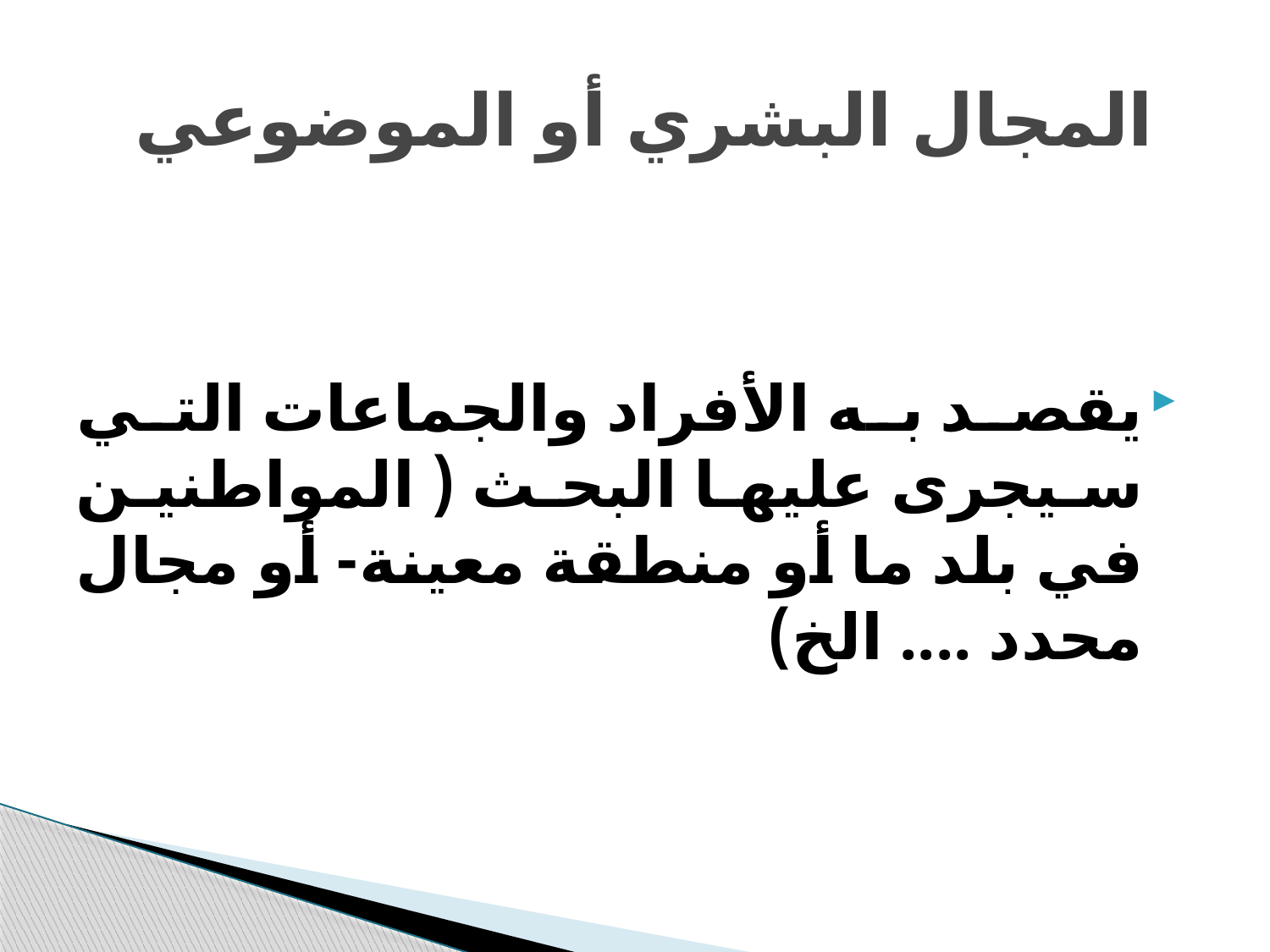

# المجال البشري أو الموضوعي
يقصد به الأفراد والجماعات التي سيجرى عليها البحث ( المواطنين في بلد ما أو منطقة معينة- أو مجال محدد .... الخ)